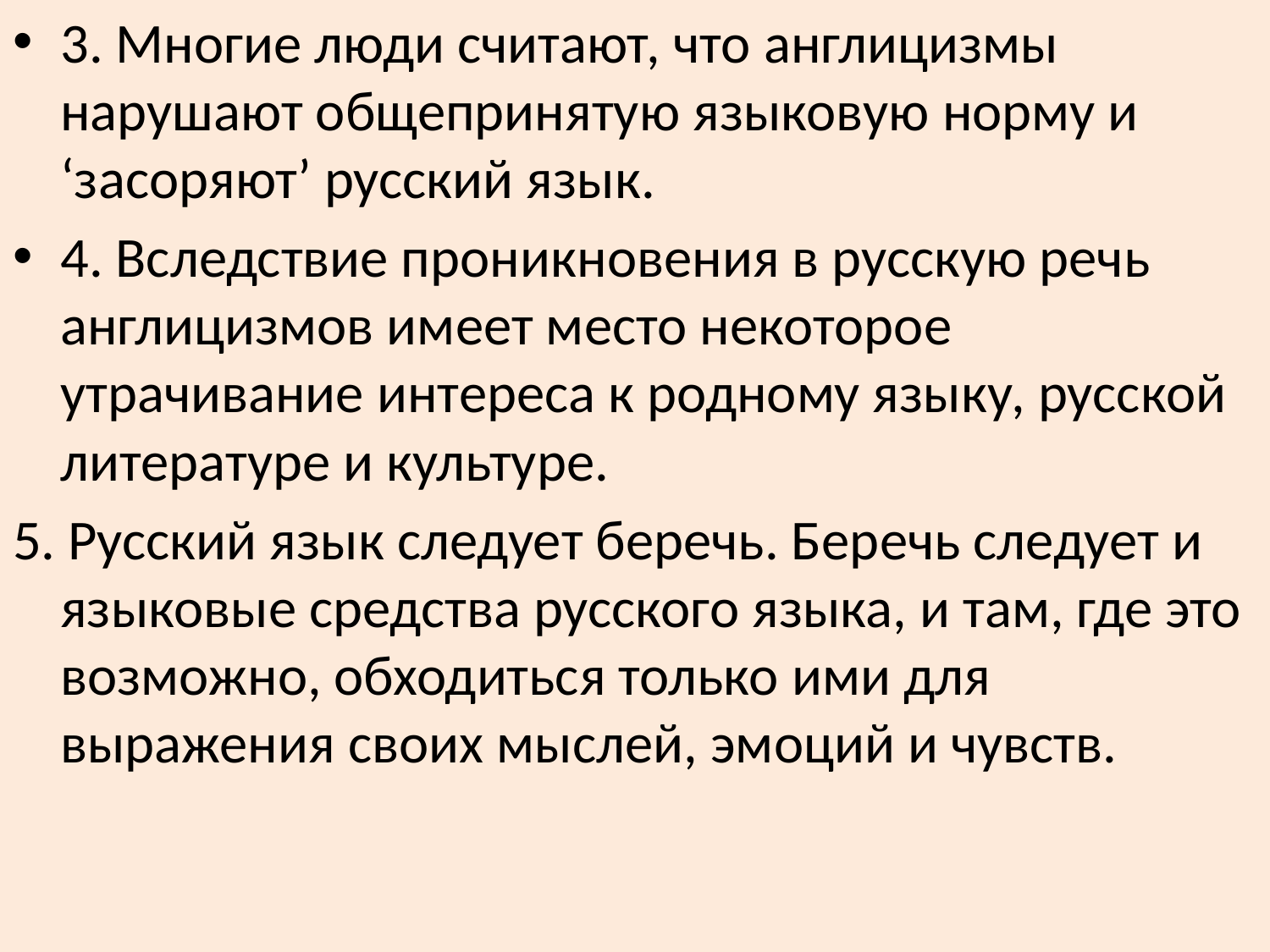

3. Многие люди считают, что англицизмы нарушают общепринятую языковую норму и ‘засоряют’ русский язык.
4. Вследствие проникновения в русскую речь англицизмов имеет место некоторое утрачивание интереса к родному языку, русской литературе и культуре.
5. Русский язык следует беречь. Беречь следует и языковые средства русского языка, и там, где это возможно, обходиться только ими для выражения своих мыслей, эмоций и чувств.